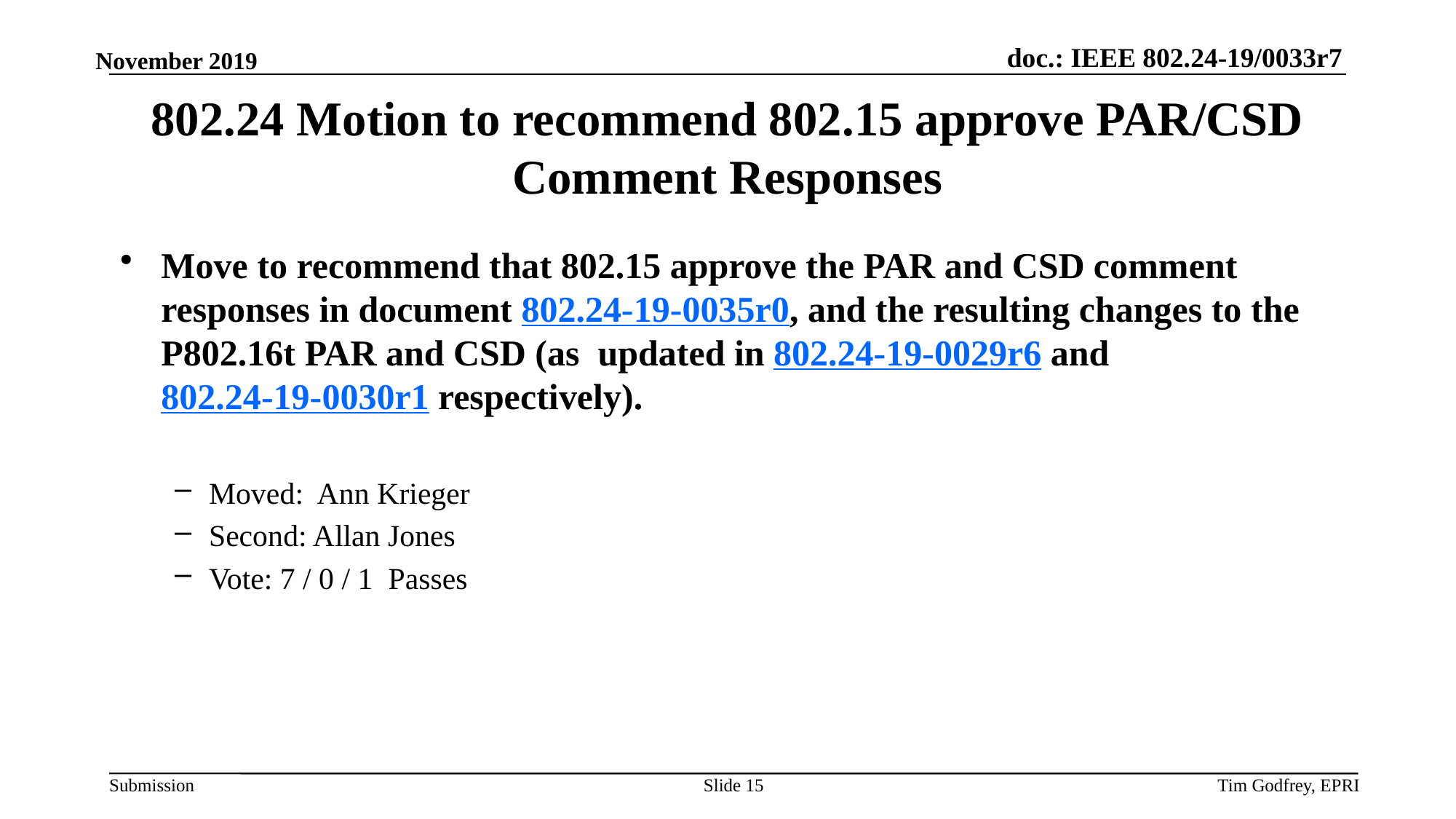

# 802.24 Motion to recommend 802.15 approve PAR/CSD Comment Responses
Move to recommend that 802.15 approve the PAR and CSD comment responses in document 802.24-19-0035r0, and the resulting changes to the P802.16t PAR and CSD (as  updated in 802.24-19-0029r6 and 802.24-19-0030r1 respectively).

Moved:  Ann Krieger
Second: Allan Jones
Vote: 7 / 0 / 1  Passes
Slide 15
Tim Godfrey, EPRI